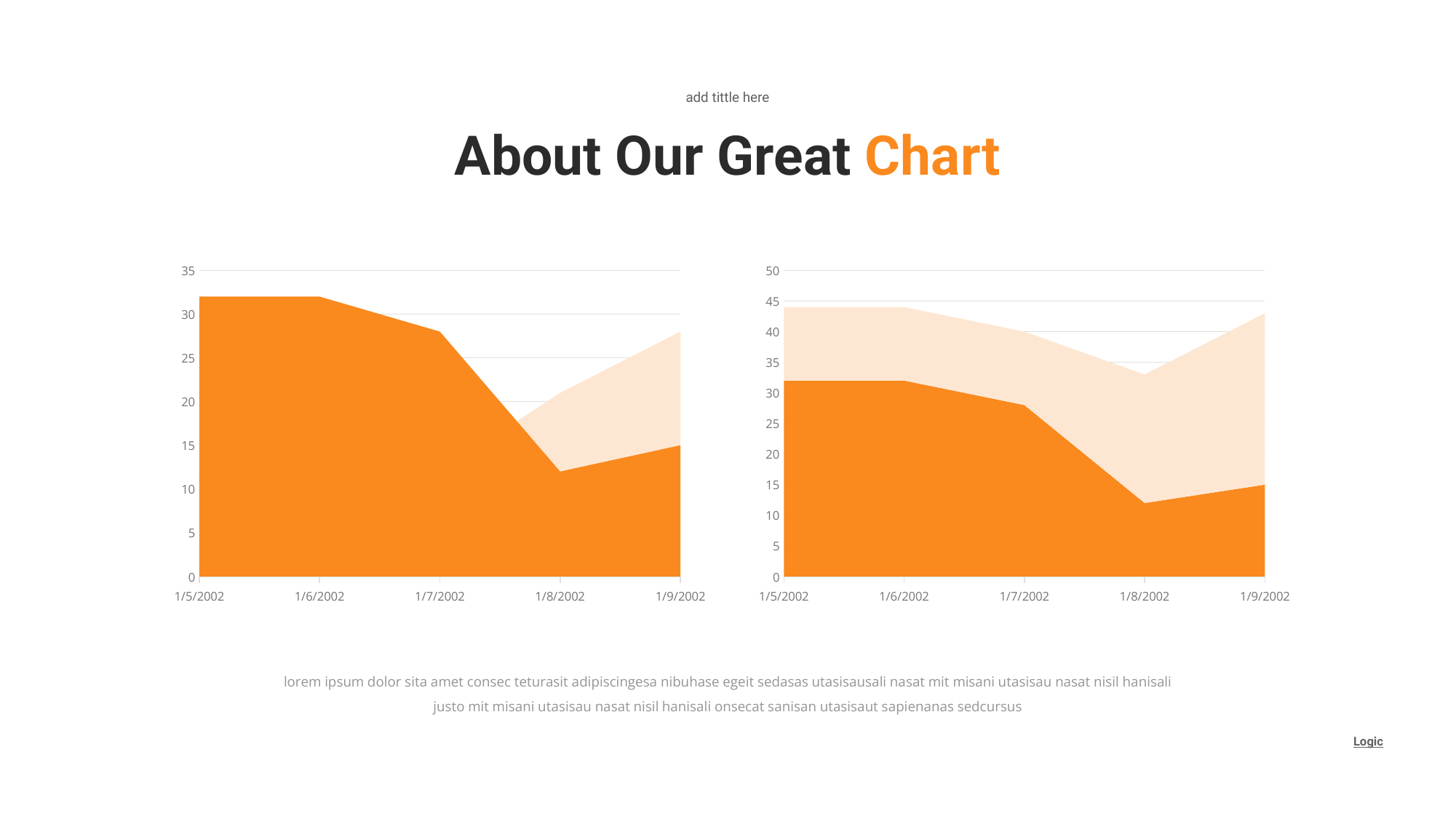

add tittle here
About Our Great Chart

### Chart

| Category | Series 1 | Series 2 |
|---|---|---|
| 37261 | 32.0 | 12.0 |
| 37262 | 32.0 | 12.0 |
| 37263 | 28.0 | 12.0 |
| 37264 | 12.0 | 21.0 |
| 37265 | 15.0 | 28.0 |

### Chart

| Category | Series 1 | Series 2 |
|---|---|---|
| 37261 | 32.0 | 12.0 |
| 37262 | 32.0 | 12.0 |
| 37263 | 28.0 | 12.0 |
| 37264 | 12.0 | 21.0 |
| 37265 | 15.0 | 28.0 |
lorem ipsum dolor sita amet consec teturasit adipiscingesa nibuhase egeit sedasas utasisausali nasat mit misani utasisau nasat nisil hanisali justo mit misani utasisau nasat nisil hanisali onsecat sanisan utasisaut sapienanas sedcursus
Logic